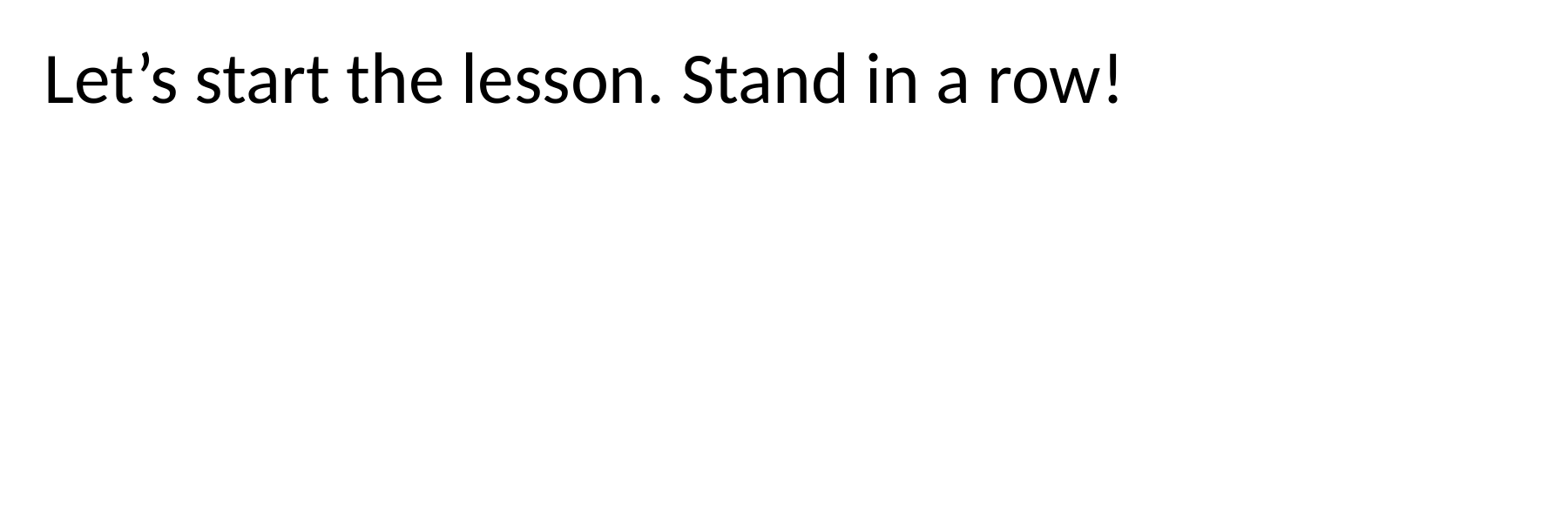

Let’s start the lesson. Stand in a row!